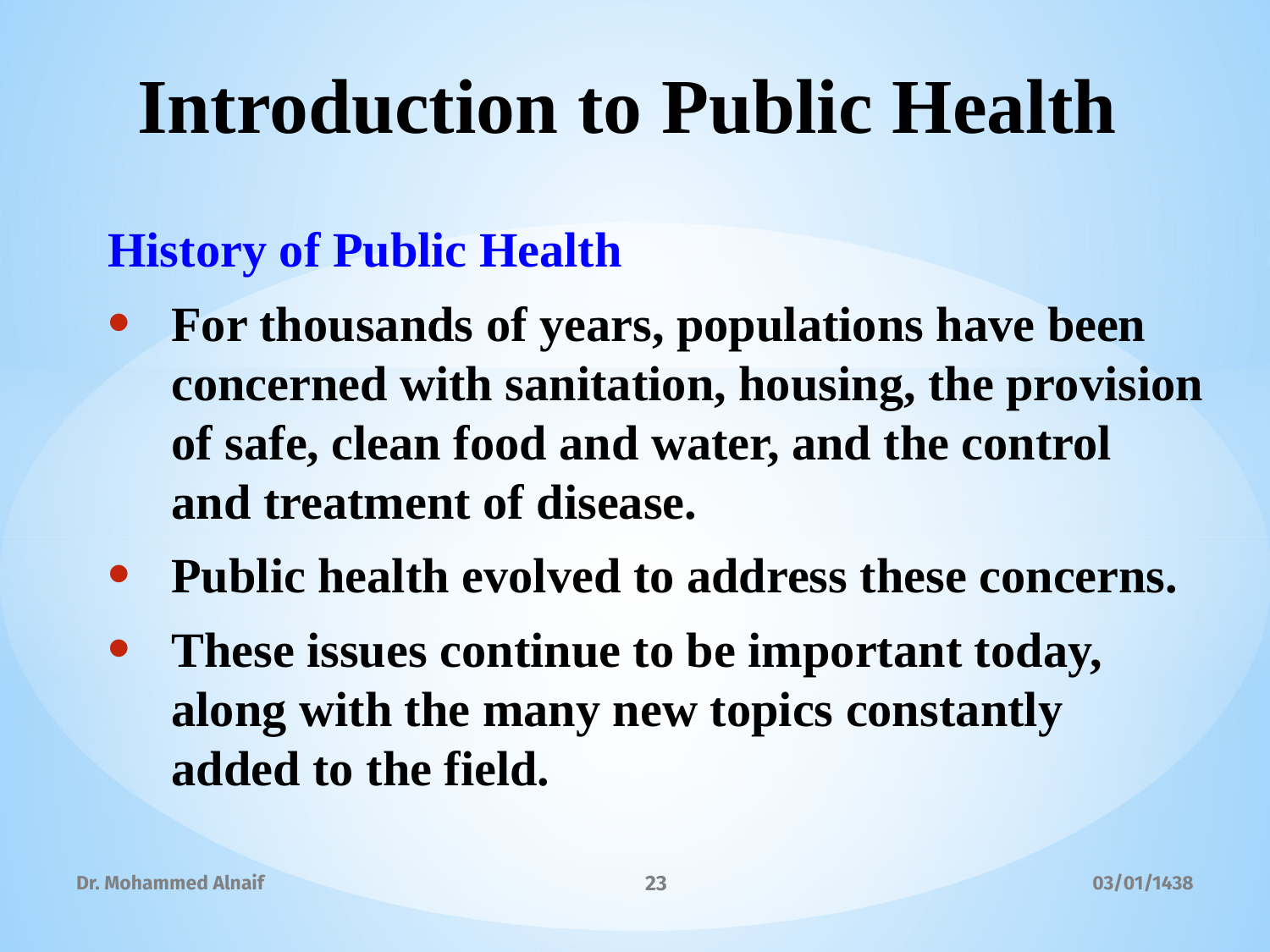

# Introduction to Public Health
History of Public Health
For thousands of years, populations have been concerned with sanitation, housing, the provision of safe, clean food and water, and the control and treatment of disease.
Public health evolved to address these concerns.
These issues continue to be important today, along with the many new topics constantly added to the field.
Dr. Mohammed Alnaif
23
03/01/1438